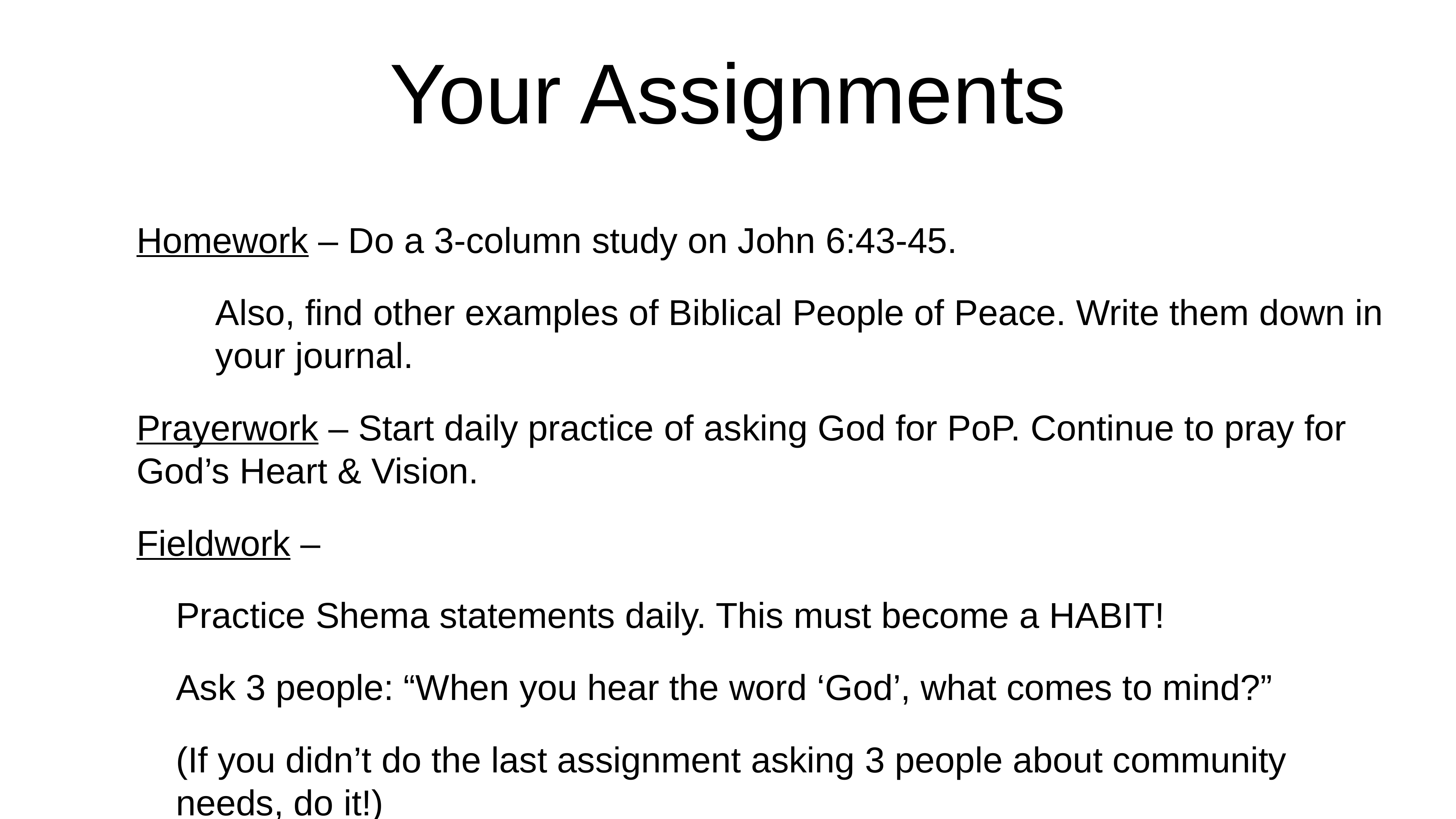

# Your Assignments
Homework – Do a 3-column study on John 6:43-45.
Also, find other examples of Biblical People of Peace. Write them down in your journal.
Prayerwork – Start daily practice of asking God for PoP. Continue to pray for God’s Heart & Vision.
Fieldwork –
Practice Shema statements daily. This must become a HABIT!
Ask 3 people: “When you hear the word ‘God’, what comes to mind?”
(If you didn’t do the last assignment asking 3 people about community needs, do it!)